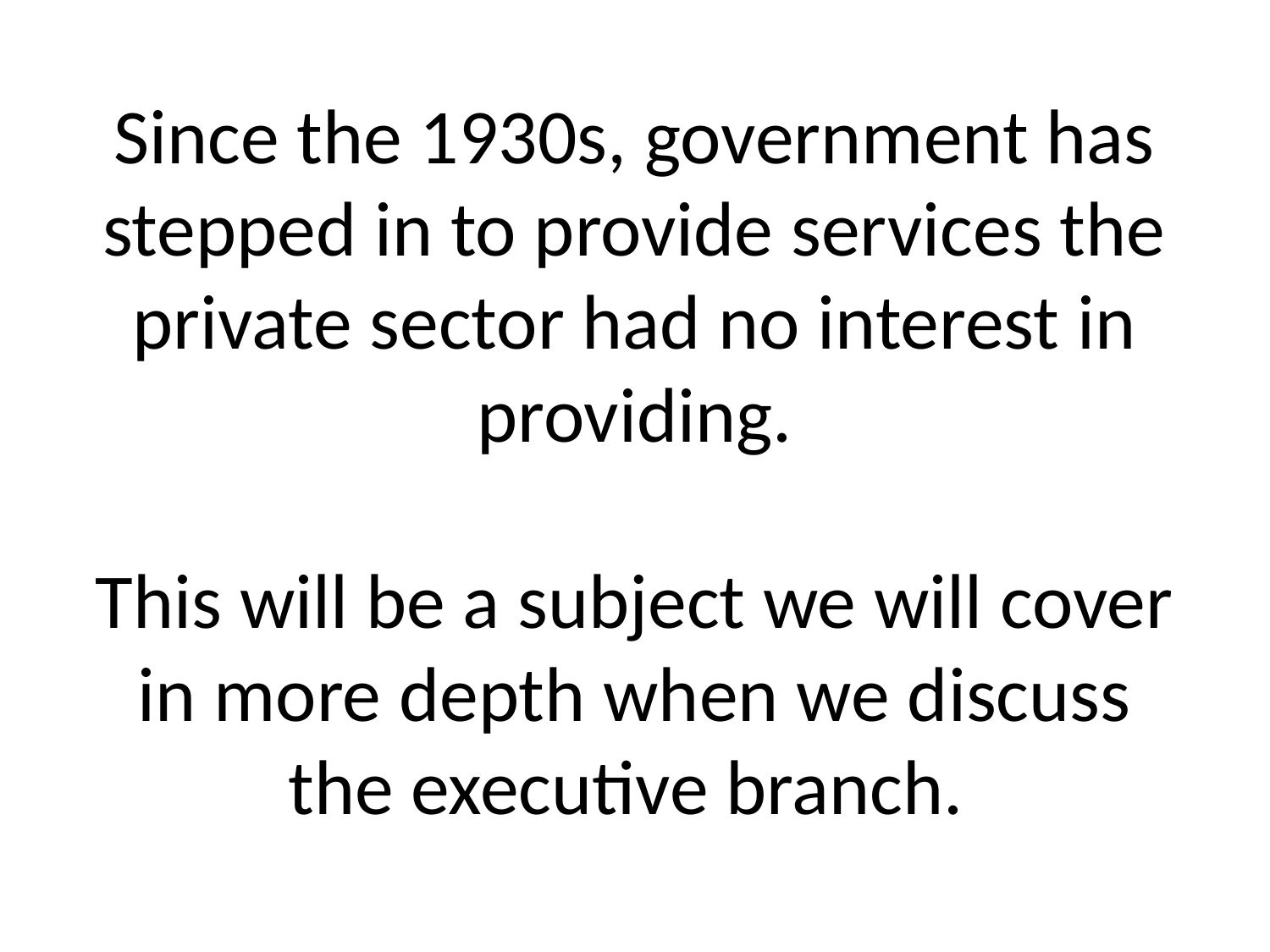

# Since the 1930s, government has stepped in to provide services the private sector had no interest in providing. This will be a subject we will cover in more depth when we discuss the executive branch.